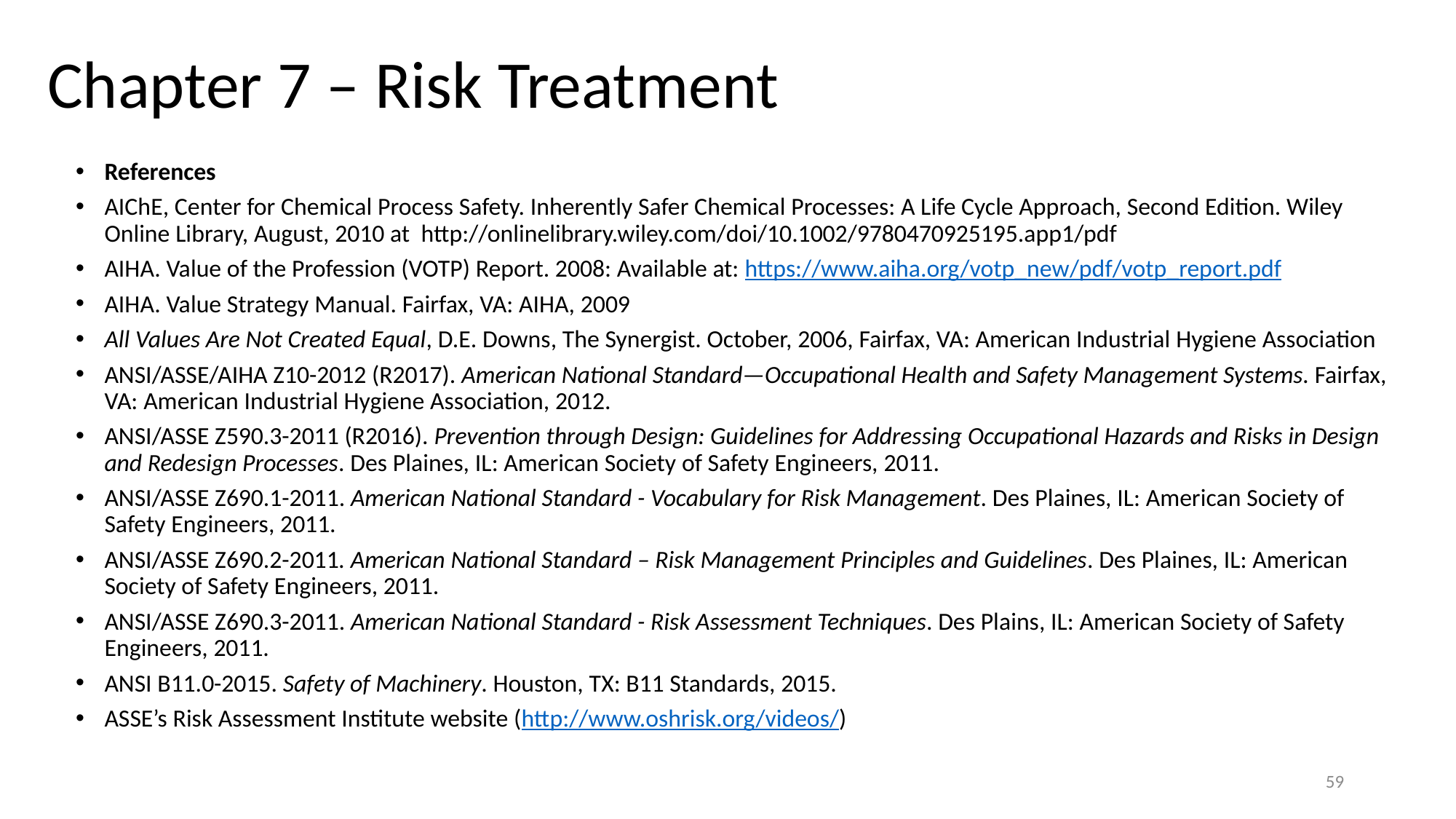

# Chapter 7 – Risk Treatment
References
AIChE, Center for Chemical Process Safety. Inherently Safer Chemical Processes: A Life Cycle Approach, Second Edition. Wiley Online Library, August, 2010 at  http://onlinelibrary.wiley.com/doi/10.1002/9780470925195.app1/pdf
AIHA. Value of the Profession (VOTP) Report. 2008: Available at: https://www.aiha.org/votp_new/pdf/votp_report.pdf
AIHA. Value Strategy Manual. Fairfax, VA: AIHA, 2009
All Values Are Not Created Equal, D.E. Downs, The Synergist. October, 2006, Fairfax, VA: American Industrial Hygiene Association
ANSI/ASSE/AIHA Z10-2012 (R2017). American National Standard—Occupational Health and Safety Management Systems. Fairfax, VA: American Industrial Hygiene Association, 2012.
ANSI/ASSE Z590.3-2011 (R2016). Prevention through Design: Guidelines for Addressing Occupational Hazards and Risks in Design and Redesign Processes. Des Plaines, IL: American Society of Safety Engineers, 2011.
ANSI/ASSE Z690.1-2011. American National Standard - Vocabulary for Risk Management. Des Plaines, IL: American Society of Safety Engineers, 2011.
ANSI/ASSE Z690.2-2011. American National Standard – Risk Management Principles and Guidelines. Des Plaines, IL: American Society of Safety Engineers, 2011.
ANSI/ASSE Z690.3-2011. American National Standard - Risk Assessment Techniques. Des Plains, IL: American Society of Safety Engineers, 2011.
ANSI B11.0-2015. Safety of Machinery. Houston, TX: B11 Standards, 2015.
ASSE’s Risk Assessment Institute website (http://www.oshrisk.org/videos/)
59